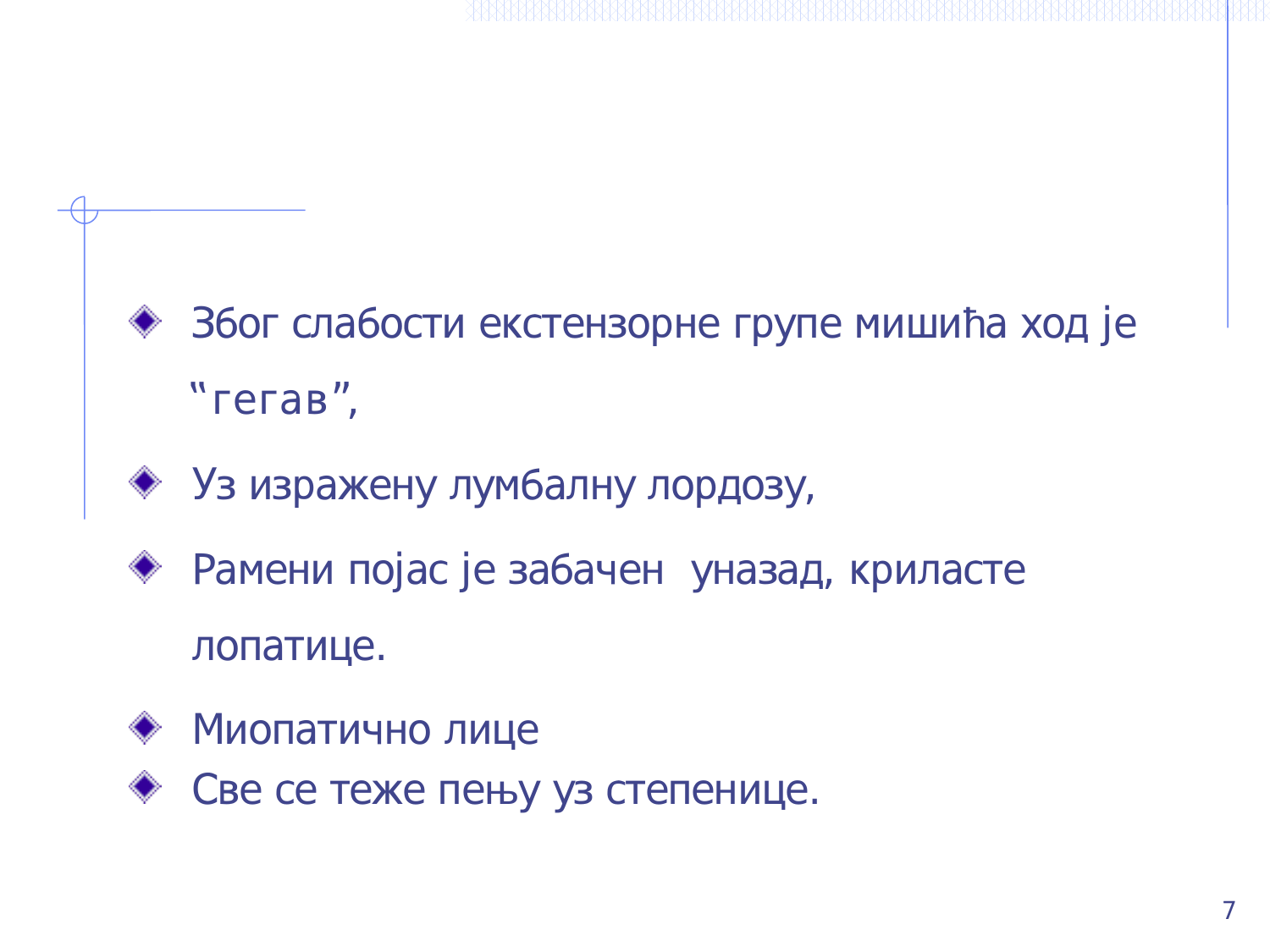

#
Због слабости екстензорне групе мишића ход је “гегав”,
Уз изражену лумбалну лордозу,
Рамени појас је забачен  уназад, криласте лопатице.
Миопатично лице
Све се теже пењу уз степенице.

7